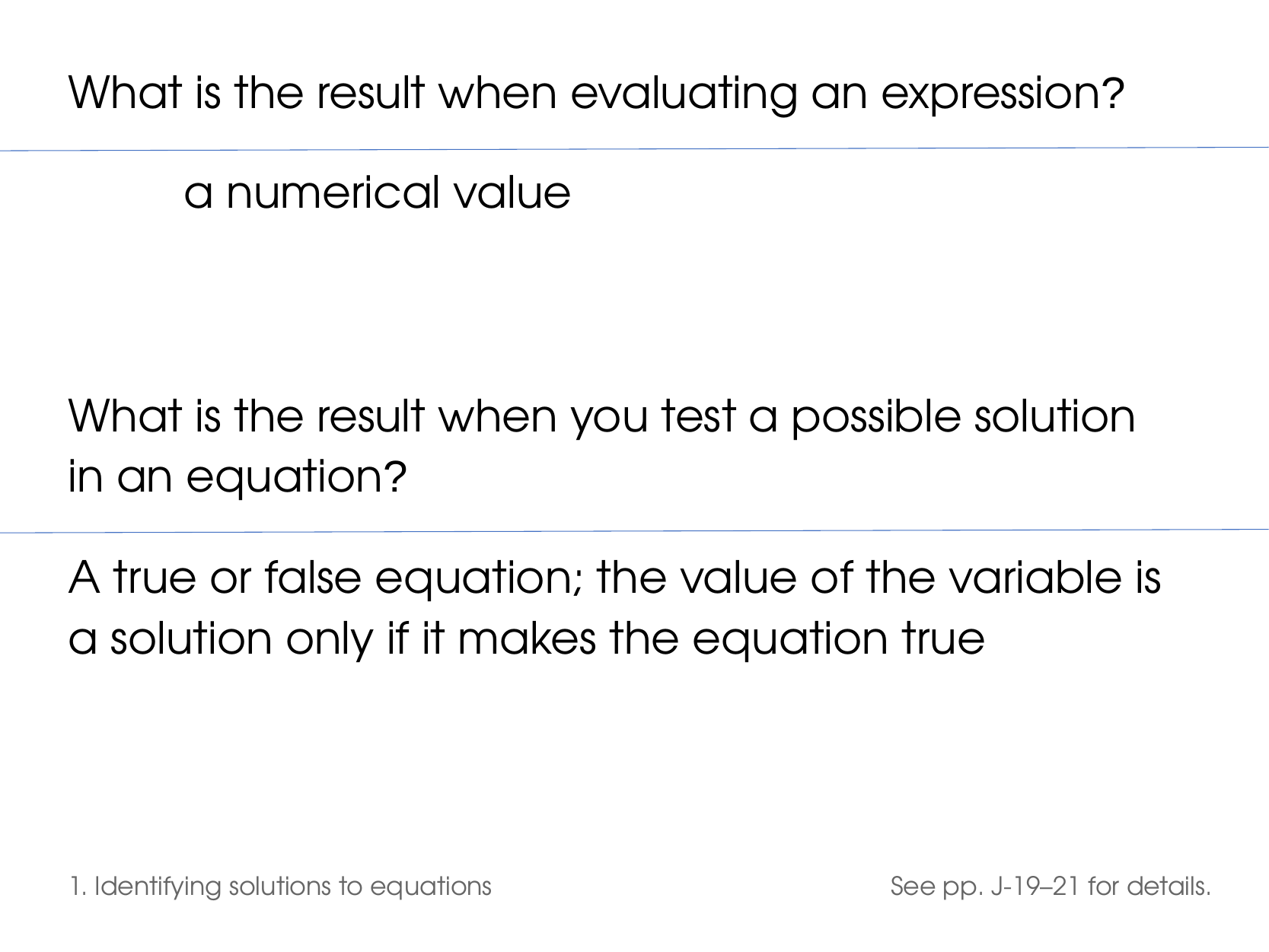

What is the result when evaluating an expression?
	a numerical value
What is the result when you test a possible solution in an equation?
A true or false equation; the value of the variable is a solution only if it makes the equation true
1. Identifying solutions to equations
See pp. J-19–21 for details.